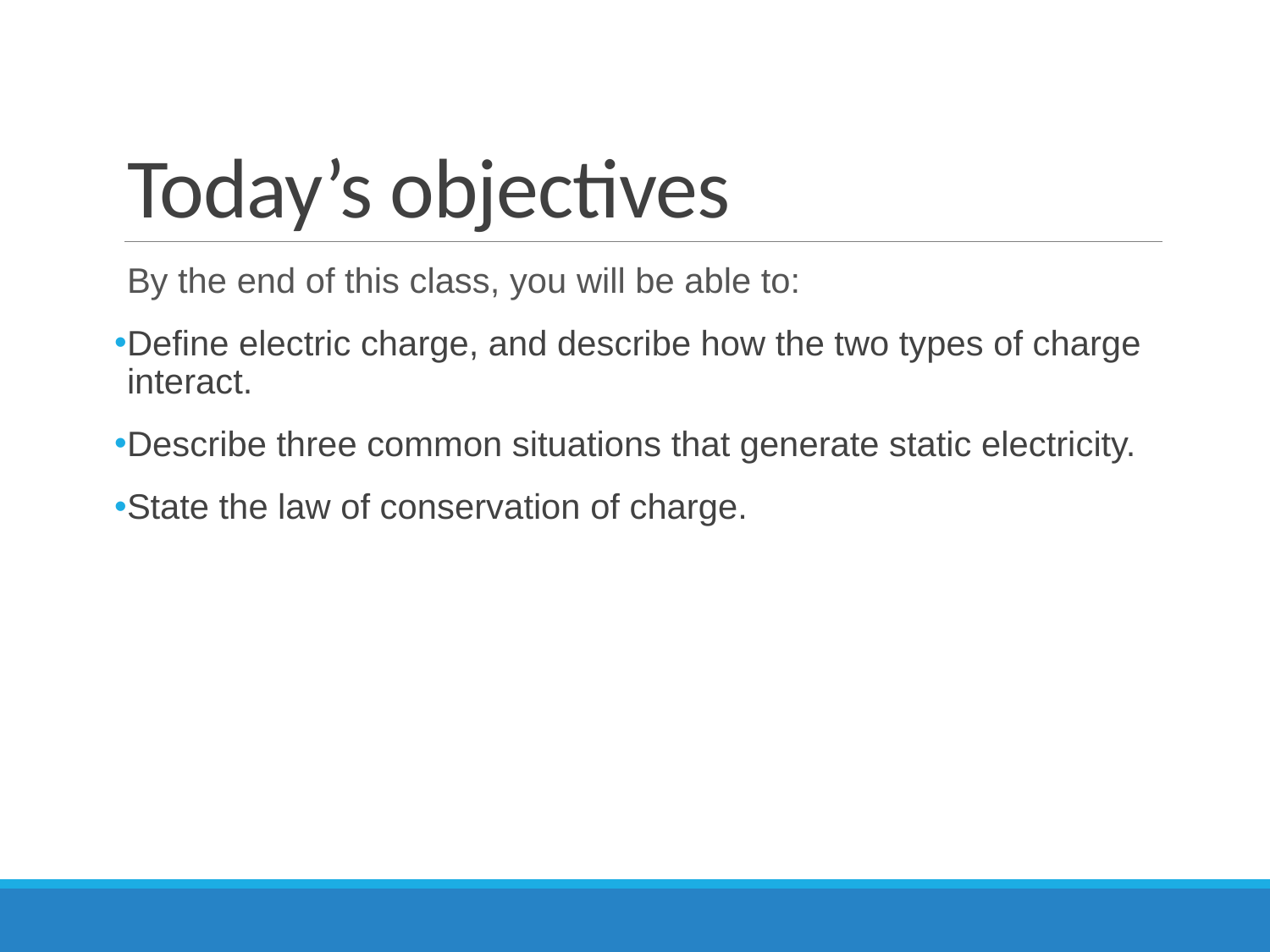

# Today’s objectives
By the end of this class, you will be able to:
Define electric charge, and describe how the two types of charge interact.
Describe three common situations that generate static electricity.
State the law of conservation of charge.